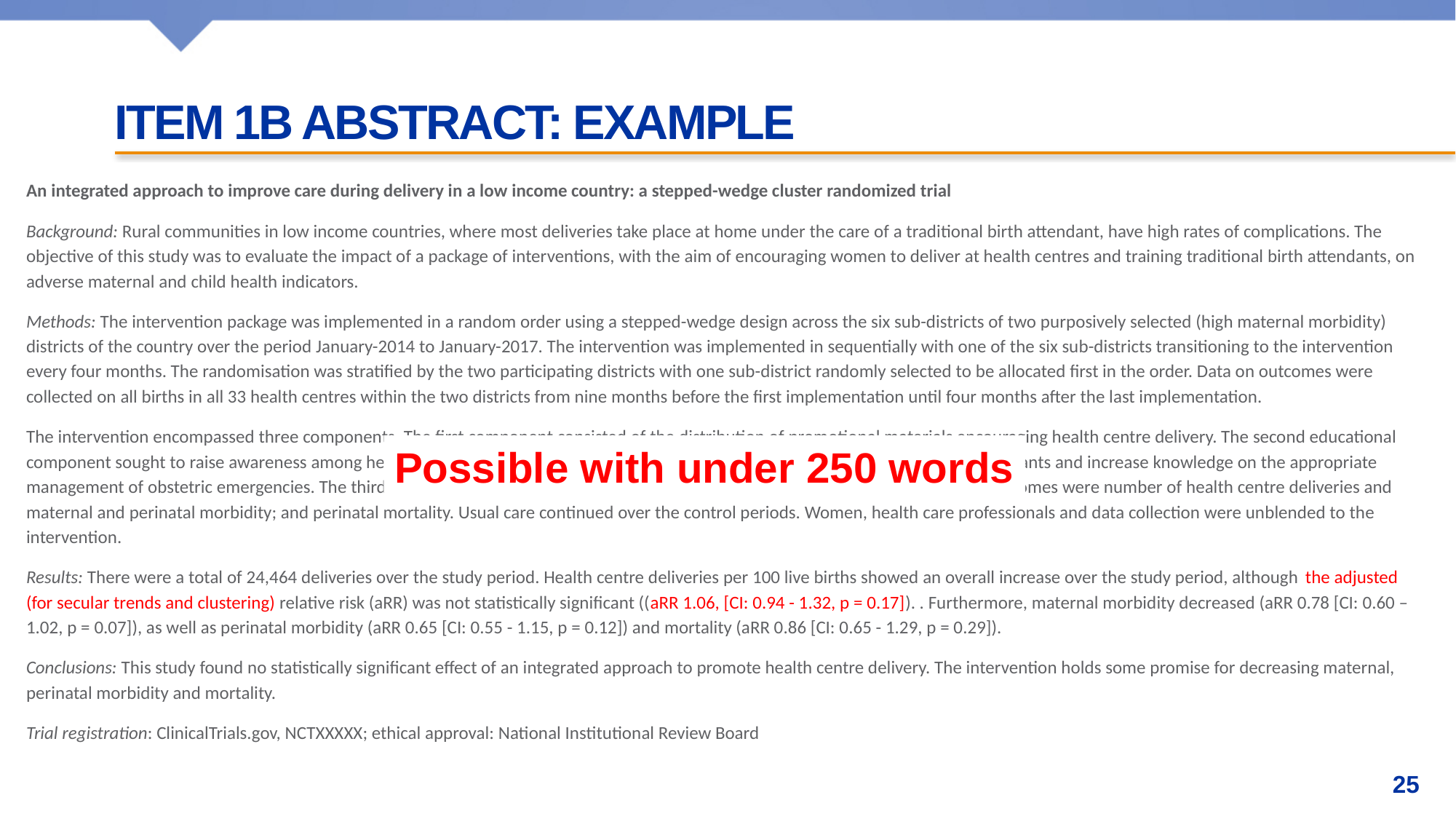

# Item 1b abstract: example
An integrated approach to improve care during delivery in a low income country: a stepped-wedge cluster randomized trial
Background: Rural communities in low income countries, where most deliveries take place at home under the care of a traditional birth attendant, have high rates of complications. The objective of this study was to evaluate the impact of a package of interventions, with the aim of encouraging women to deliver at health centres and training traditional birth attendants, on adverse maternal and child health indicators.
Methods: The intervention package was implemented in a random order using a stepped-wedge design across the six sub-districts of two purposively selected (high maternal morbidity) districts of the country over the period January-2014 to January-2017. The intervention was implemented in sequentially with one of the six sub-districts transitioning to the intervention every four months. The randomisation was stratified by the two participating districts with one sub-district randomly selected to be allocated first in the order. Data on outcomes were collected on all births in all 33 health centres within the two districts from nine months before the first implementation until four months after the last implementation.
The intervention encompassed three components. The first component consisted of the distribution of promotional materials encouraging health centre delivery. The second educational component sought to raise awareness among health centre personnel of the importance of the participation of traditional birth attendants and increase knowledge on the appropriate management of obstetric emergencies. The third training component focused on building capacity among health personnel. Main outcomes were number of health centre deliveries and maternal and perinatal morbidity; and perinatal mortality. Usual care continued over the control periods. Women, health care professionals and data collection were unblended to the intervention.
Results: There were a total of 24,464 deliveries over the study period. Health centre deliveries per 100 live births showed an overall increase over the study period, although the adjusted (for secular trends and clustering) relative risk (aRR) was not statistically significant ((aRR 1.06, [CI: 0.94 - 1.32, p = 0.17]). . Furthermore, maternal morbidity decreased (aRR 0.78 [CI: 0.60 – 1.02, p = 0.07]), as well as perinatal morbidity (aRR 0.65 [CI: 0.55 - 1.15, p = 0.12]) and mortality (aRR 0.86 [CI: 0.65 - 1.29, p = 0.29]).
Conclusions: This study found no statistically significant effect of an integrated approach to promote health centre delivery. The intervention holds some promise for decreasing maternal, perinatal morbidity and mortality.
Trial registration: ClinicalTrials.gov, NCTXXXXX; ethical approval: National Institutional Review Board
Possible with under 250 words
25